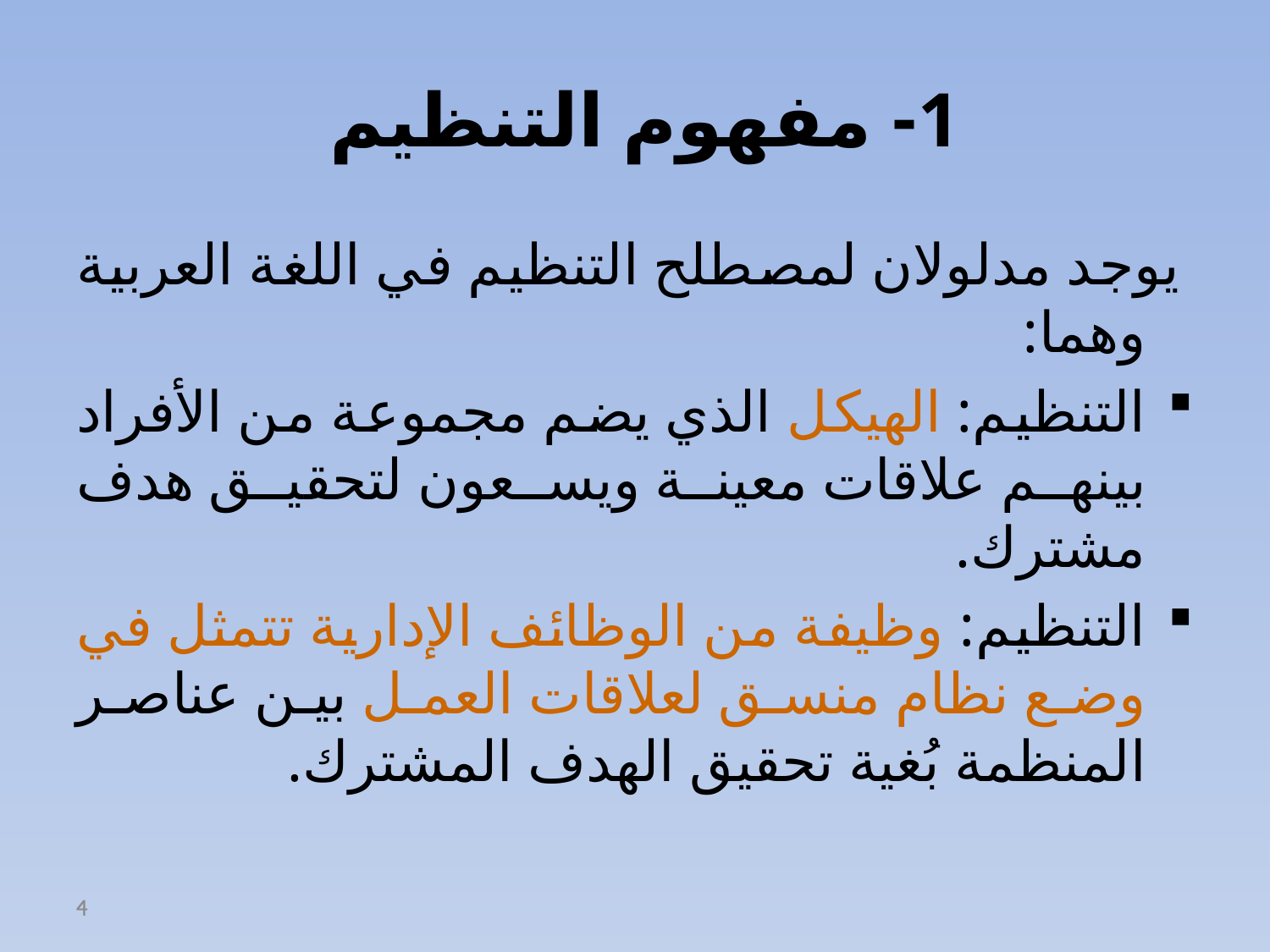

# 1- مفهوم التنظيم
 يوجد مدلولان لمصطلح التنظيم في اللغة العربية وهما:
التنظيم: الهيكل الذي يضم مجموعة من الأفراد بينهم علاقات معينة ويسعون لتحقيق هدف مشترك.
التنظيم: وظيفة من الوظائف الإدارية تتمثل في وضع نظام منسق لعلاقات العمل بين عناصر المنظمة بُغية تحقيق الهدف المشترك.
4